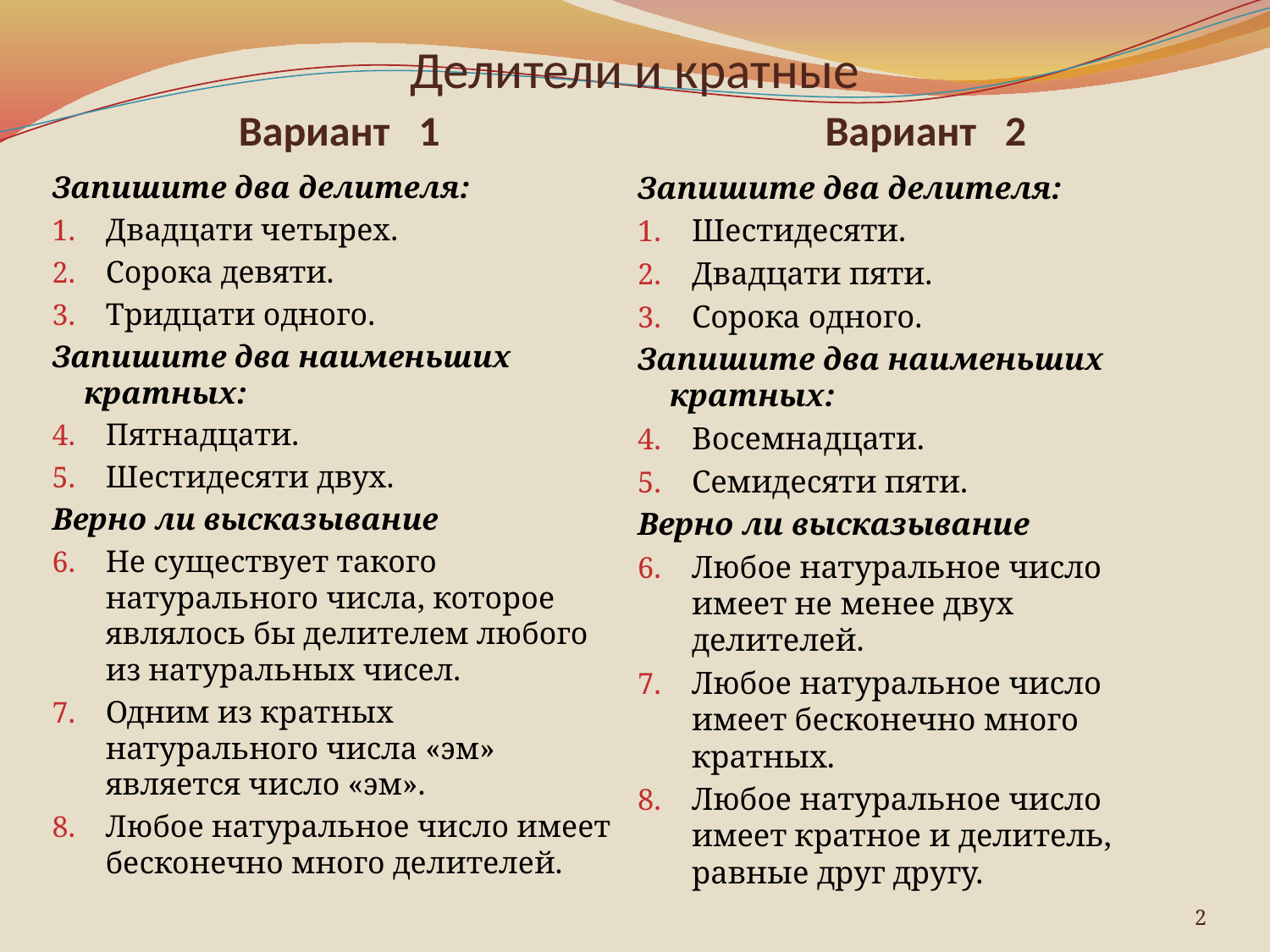

# Делители и кратные
Вариант   1
Вариант   2
Запишите два делителя:
Двадцати четырех.
Сорока девяти.
Тридцати одного.
Запишите два наименьших кратных:
Пятнадцати.
Шестидесяти двух.
Верно ли высказывание
Не существует такого натурального числа, которое являлось бы делителем любого из натуральных чисел.
Одним из кратных натурального числа «эм» является число «эм».
Любое натуральное число имеет бесконечно много делителей.
Запишите два делителя:
Шестидесяти.
Двадцати пяти.
Сорока одного.
Запишите два наименьших кратных:
Восемнадцати.
Семидесяти пяти.
Верно ли высказывание
Любое натуральное число имеет не менее двух делителей.
Любое натуральное число имеет бесконечно много кратных.
Любое натуральное число имеет кратное и делитель, равные друг другу.
2